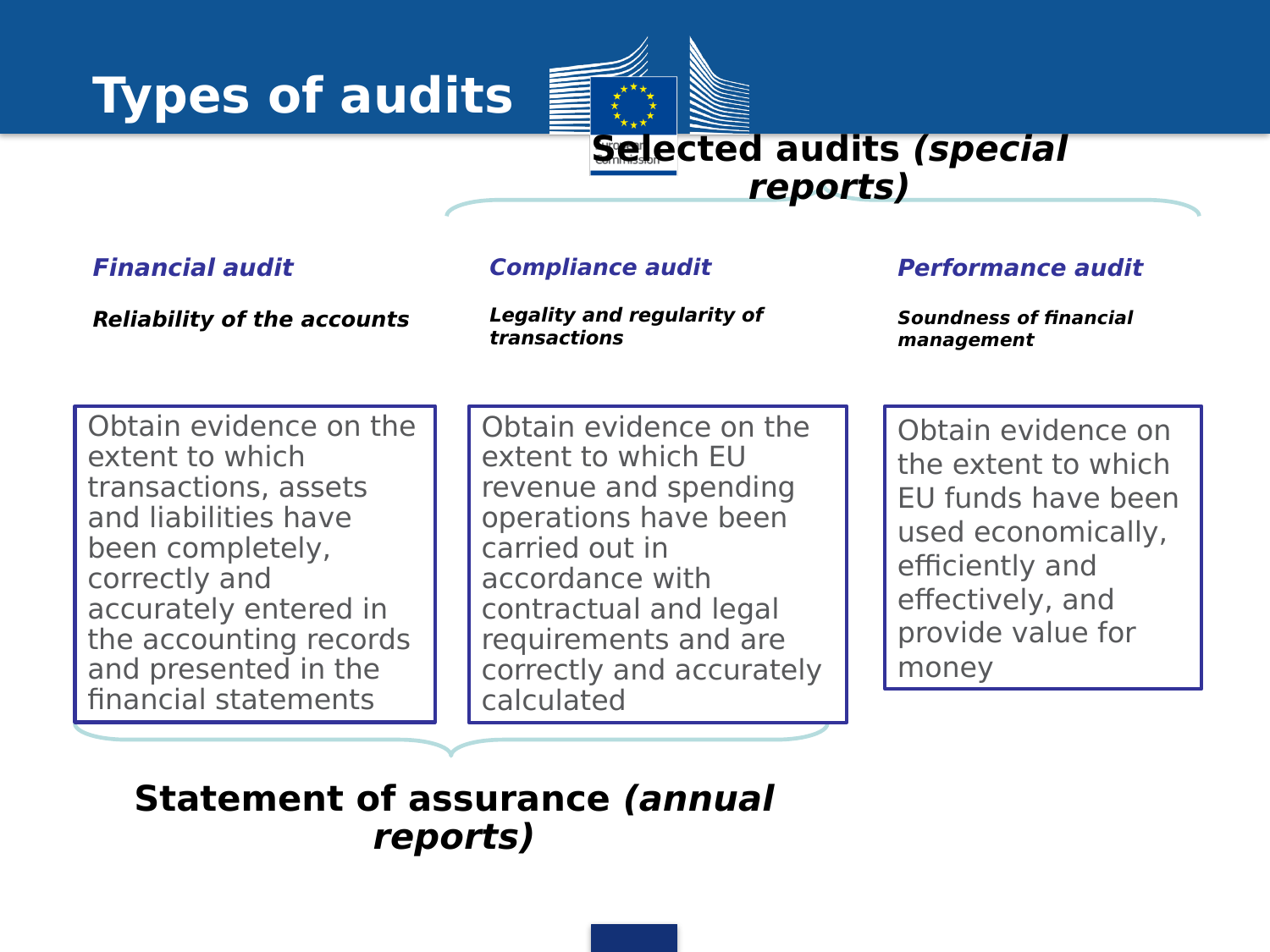

# Types of audits
Selected audits (special reports)
Financial audit

Reliability of the accounts

Compliance audit

Legality and regularity of transactions

Performance audit

Soundness of financial management

Obtain evidence on the extent to which transactions, assets and liabilities have been completely, correctly and accurately entered in the accounting records and presented in the financial statements
Obtain evidence on the extent to which EU revenue and spending operations have been carried out in accordance with contractual and legal requirements and are correctly and accurately calculated
Obtain evidence on the extent to which EU funds have been used economically, efficiently and effectively, and provide value for money
Statement of assurance (annual reports)